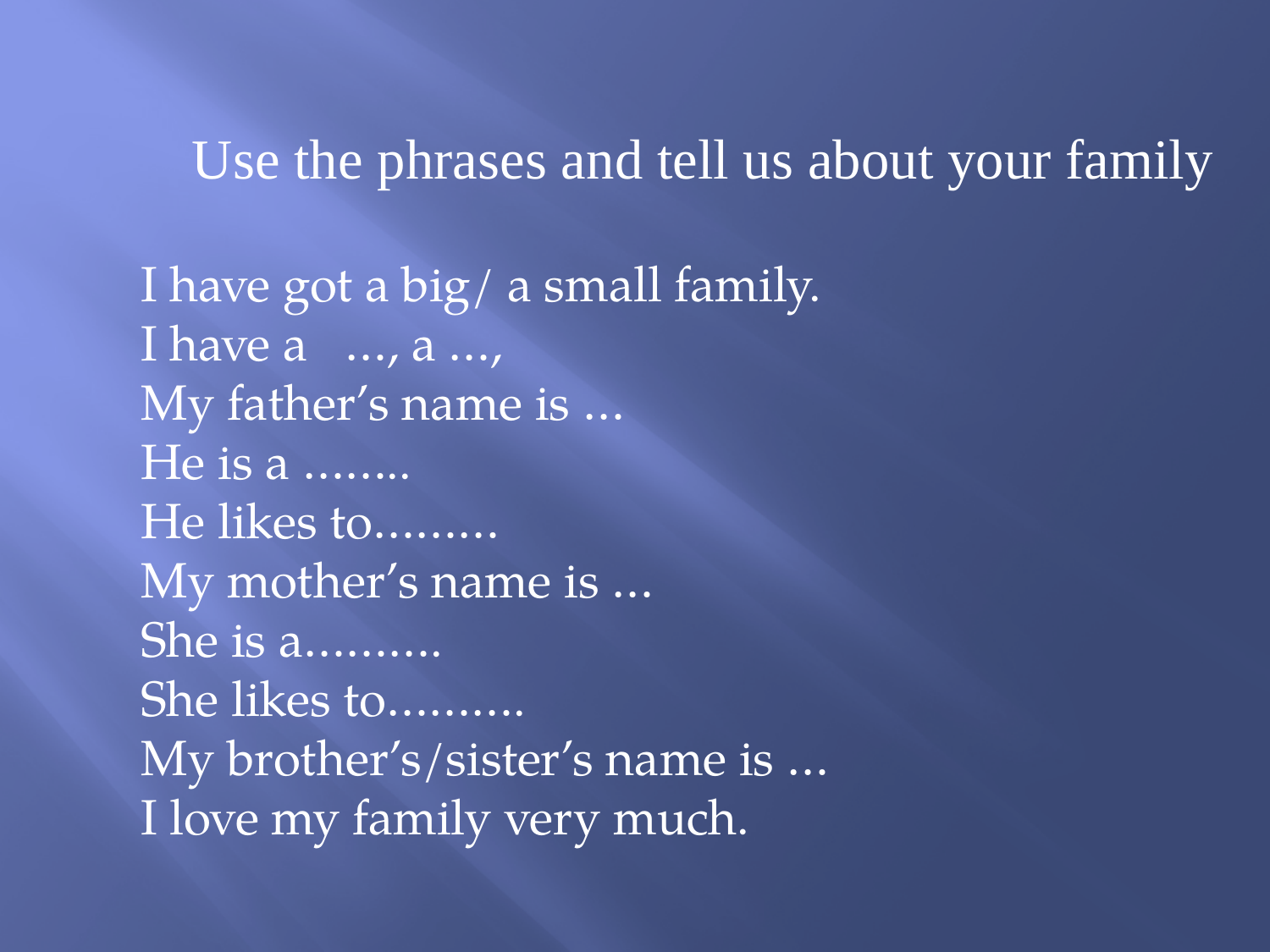

Use the phrases and tell us about your family
I have got a big/ a small family.
I have a   …, a …,
My father’s name is …
He is a ……..
He likes to………
My mother’s name is …
She is a……….
She likes to……….
My brother’s/sister’s name is …
I love my family very much.